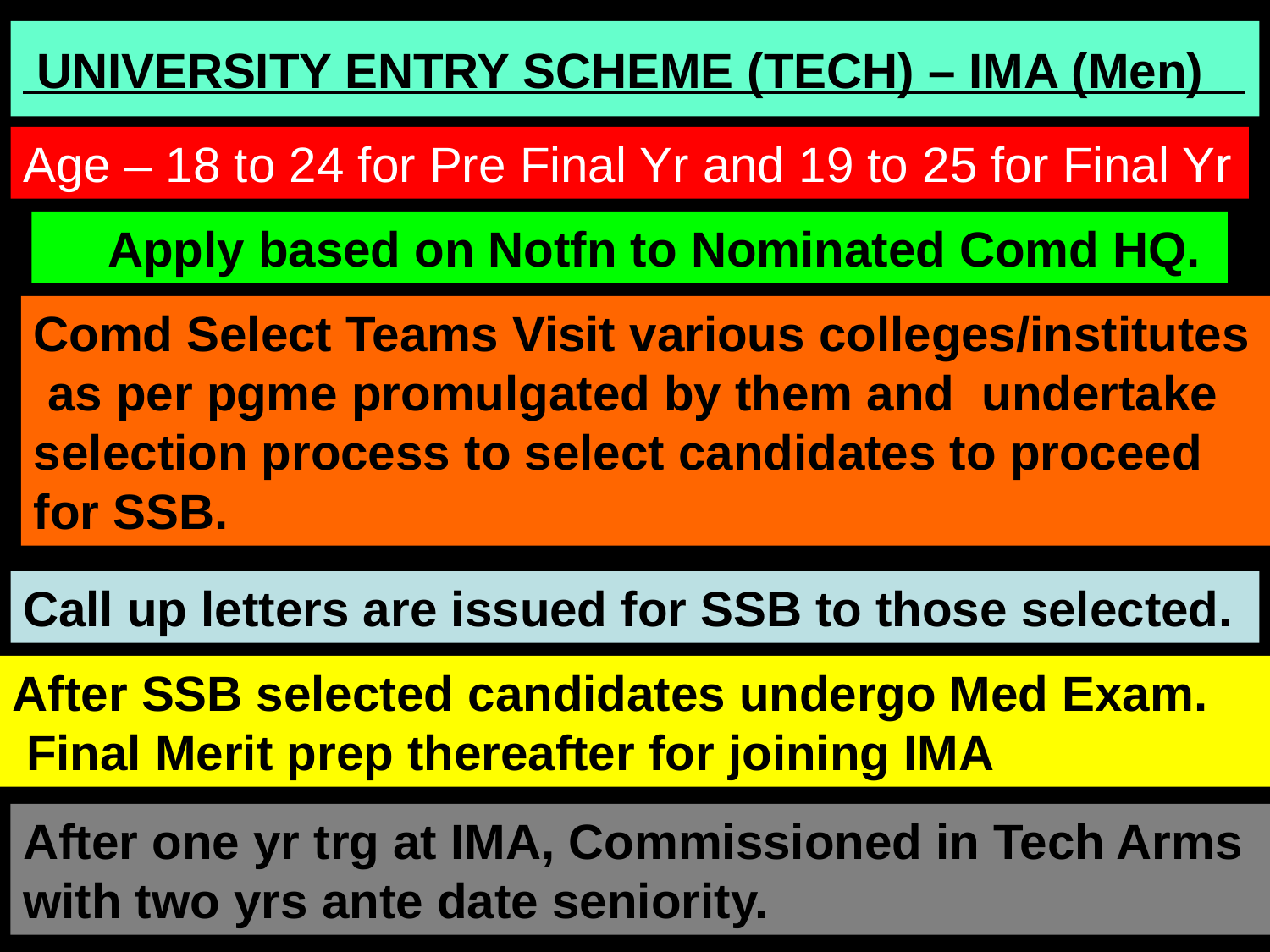

HOW TO JOIN INDIAN ARMY
 UNIVERSITY ENTRY SCHEME (TECH) – IMA (Men)
Age – 18 to 24 for Pre Final Yr and 19 to 25 for Final Yr
Apply based on Notfn to Nominated Comd HQ.
Comd Select Teams Visit various colleges/institutes
 as per pgme promulgated by them and  undertake selection process to select candidates to proceed for SSB.
Call up letters are issued for SSB to those selected.
After SSB selected candidates undergo Med Exam.
 Final Merit prep thereafter for joining IMA
After one yr trg at IMA, Commissioned in Tech Arms with two yrs ante date seniority.